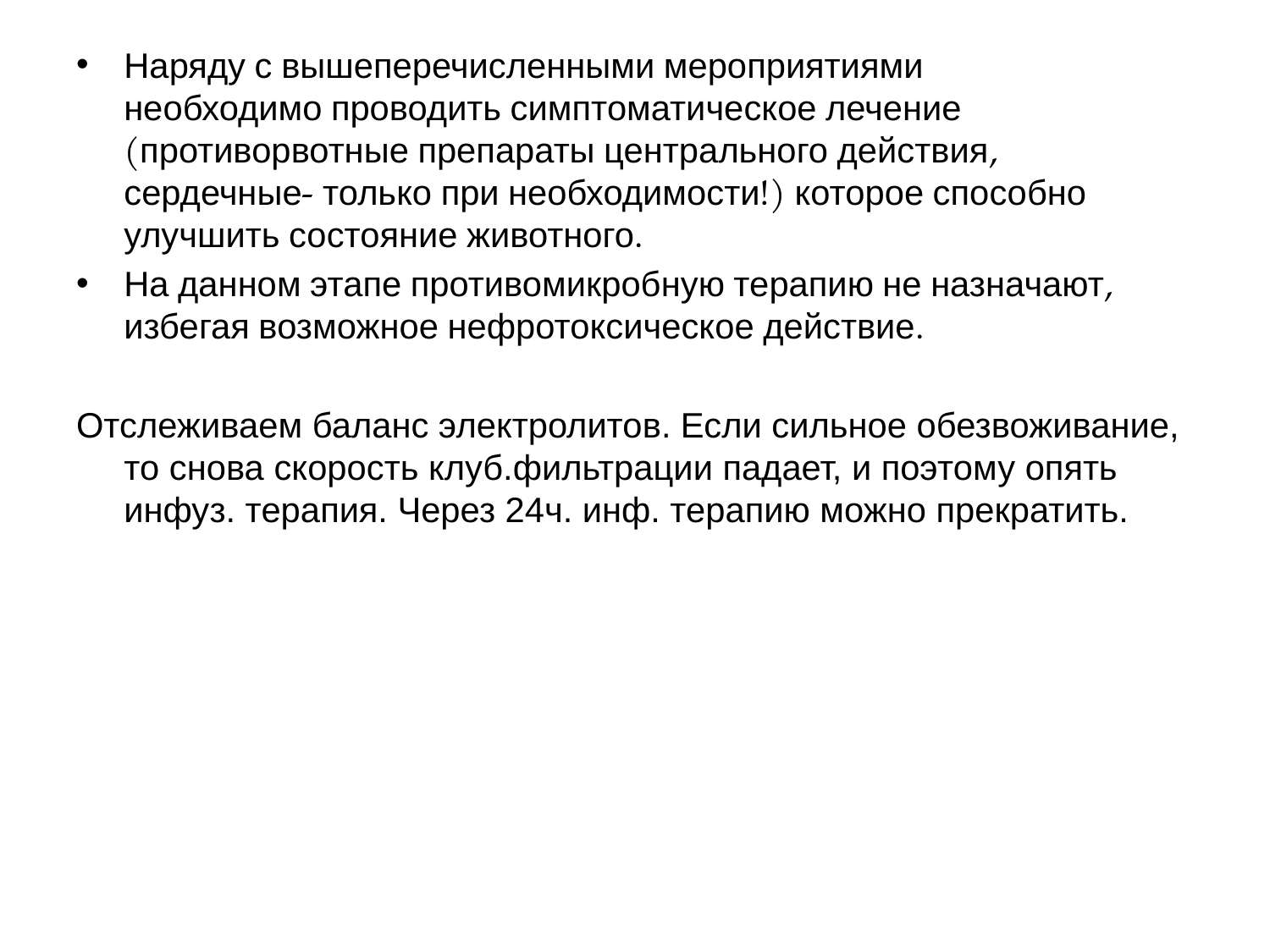

Наряду с вышеперечисленными мероприятиями необходимо проводить симптоматическое лечение (противорвотные препараты центрального действия, сердечные- только при необходимости!) которое способно улучшить состояние животного.
На данном этапе противомикробную терапию не назначают, избегая возможное нефротоксическое действие.

Отслеживаем баланс электролитов. Если сильное обезвоживание, то снова скорость клуб.фильтрации падает, и поэтому опять инфуз. терапия. Через 24ч. инф. терапию можно прекратить.